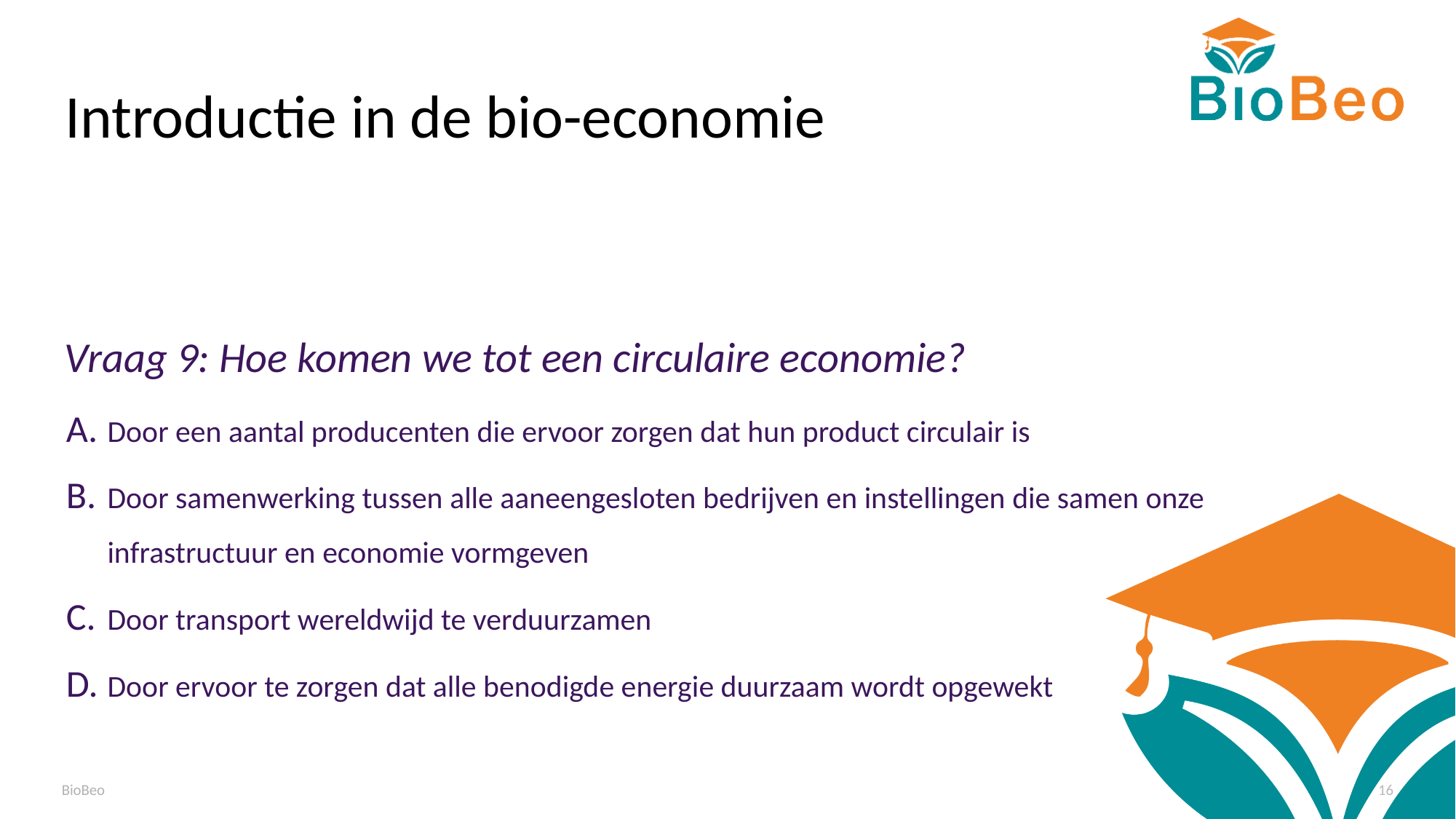

# Introductie in de bio-economie
Vraag 9: Hoe komen we tot een circulaire economie?
Door een aantal producenten die ervoor zorgen dat hun product circulair is
Door samenwerking tussen alle aaneengesloten bedrijven en instellingen die samen onze infrastructuur en economie vormgeven
Door transport wereldwijd te verduurzamen
Door ervoor te zorgen dat alle benodigde energie duurzaam wordt opgewekt
BioBeo
16